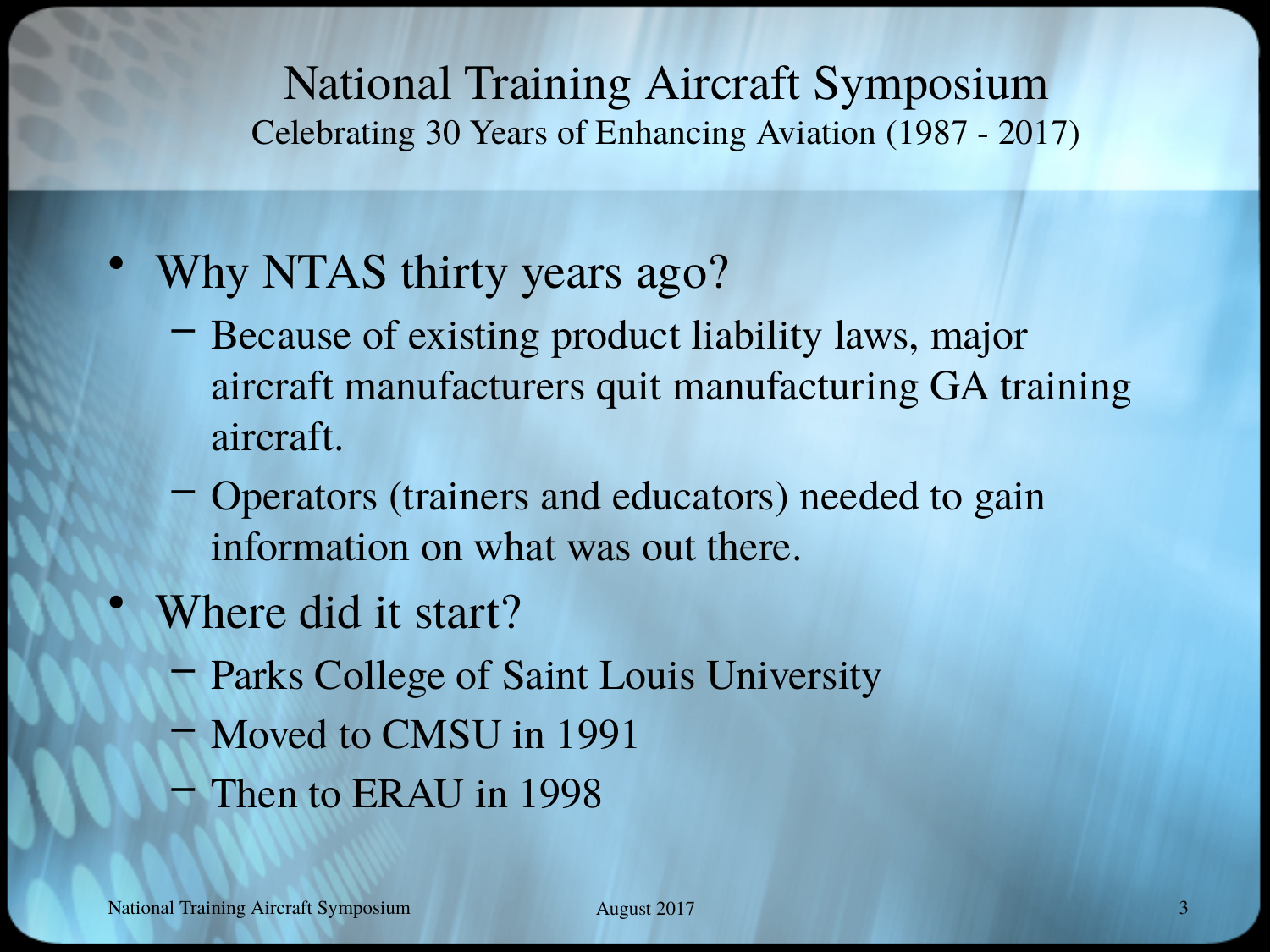

# National Training Aircraft Symposium Celebrating 30 Years of Enhancing Aviation (1987 - 2017)
Why NTAS thirty years ago?
Because of existing product liability laws, major aircraft manufacturers quit manufacturing GA training aircraft.
Operators (trainers and educators) needed to gain information on what was out there.
Where did it start?
Parks College of Saint Louis University
Moved to CMSU in 1991
Then to ERAU in 1998
National Training Aircraft Symposium
3
August 2017